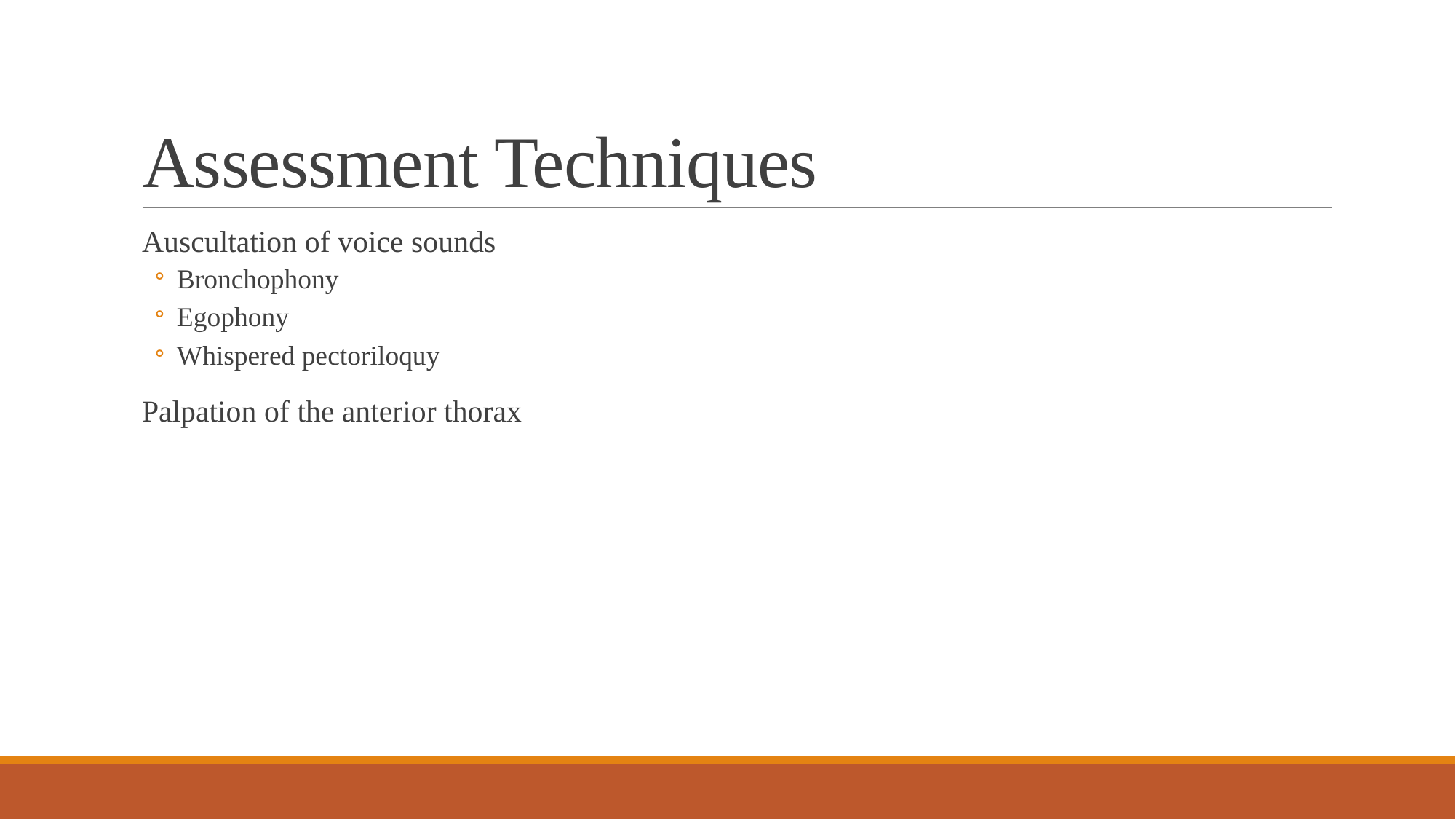

# Assessment Techniques
Auscultation of voice sounds
Bronchophony
Egophony
Whispered pectoriloquy
Palpation of the anterior thorax